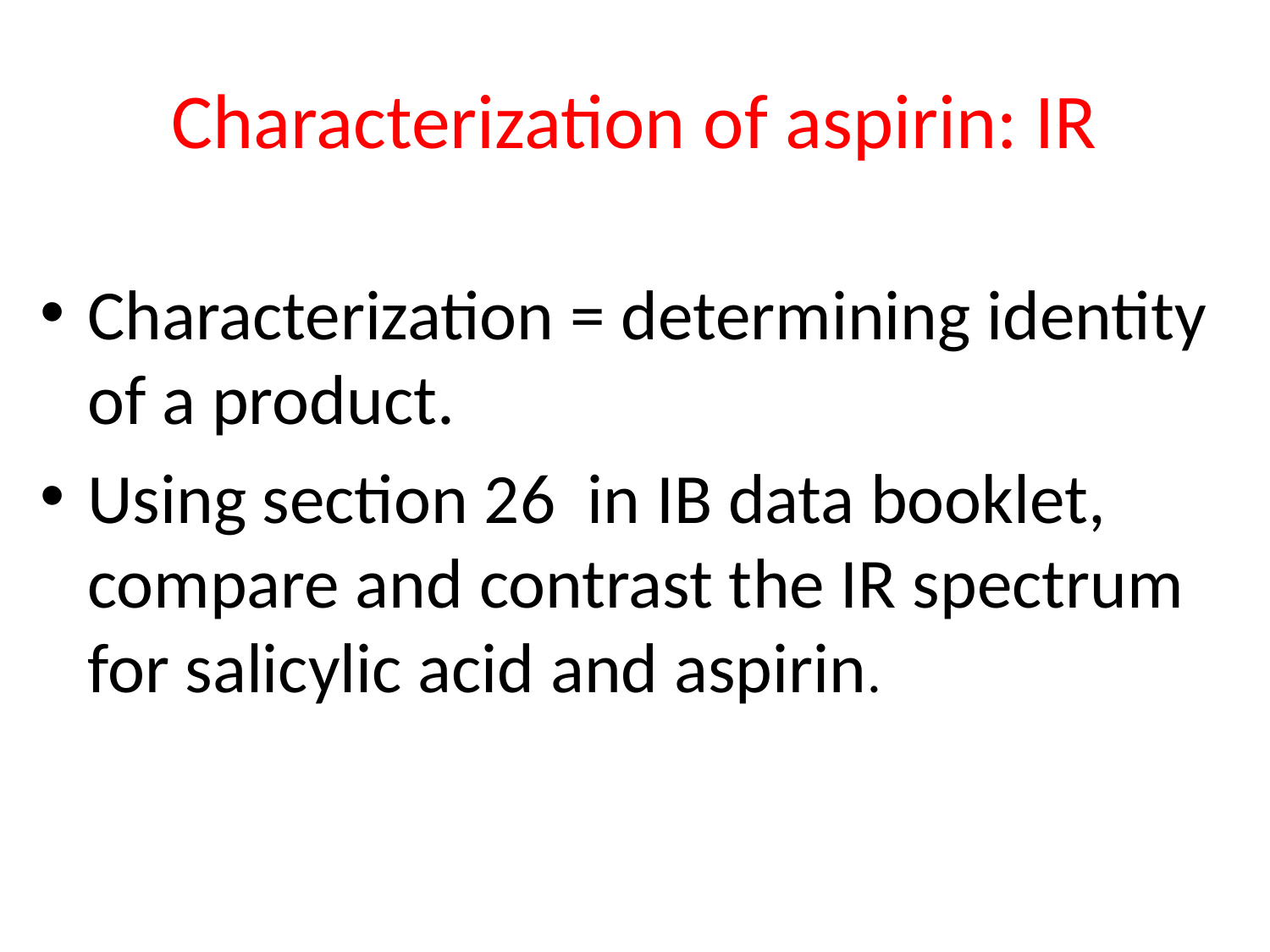

# Characterization of aspirin: IR
Characterization = determining identity of a product.
Using section 26  in IB data booklet, compare and contrast the IR spectrum for salicylic acid and aspirin.